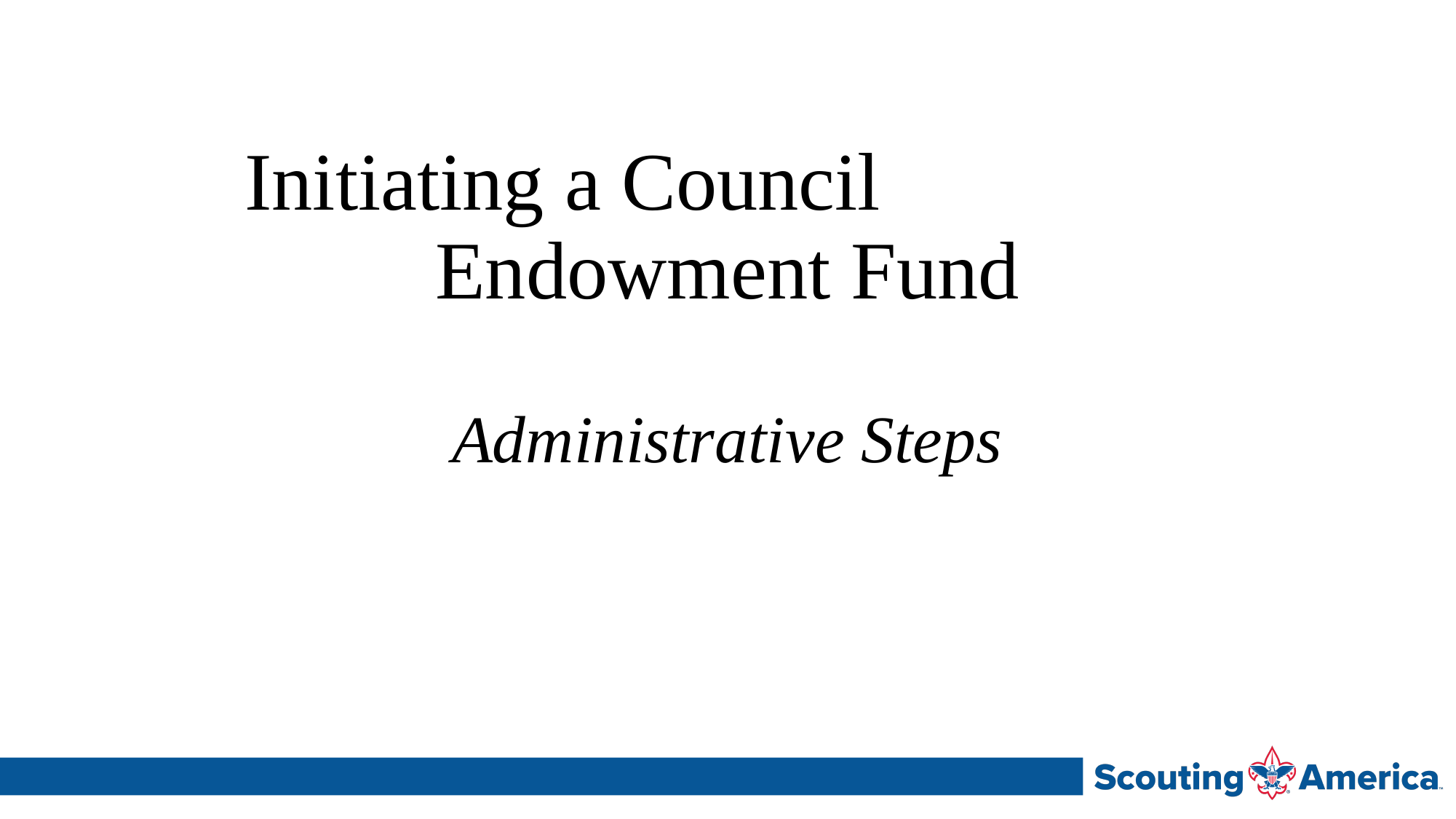

# Initiating a Council                 Endowment Fund
Administrative Steps